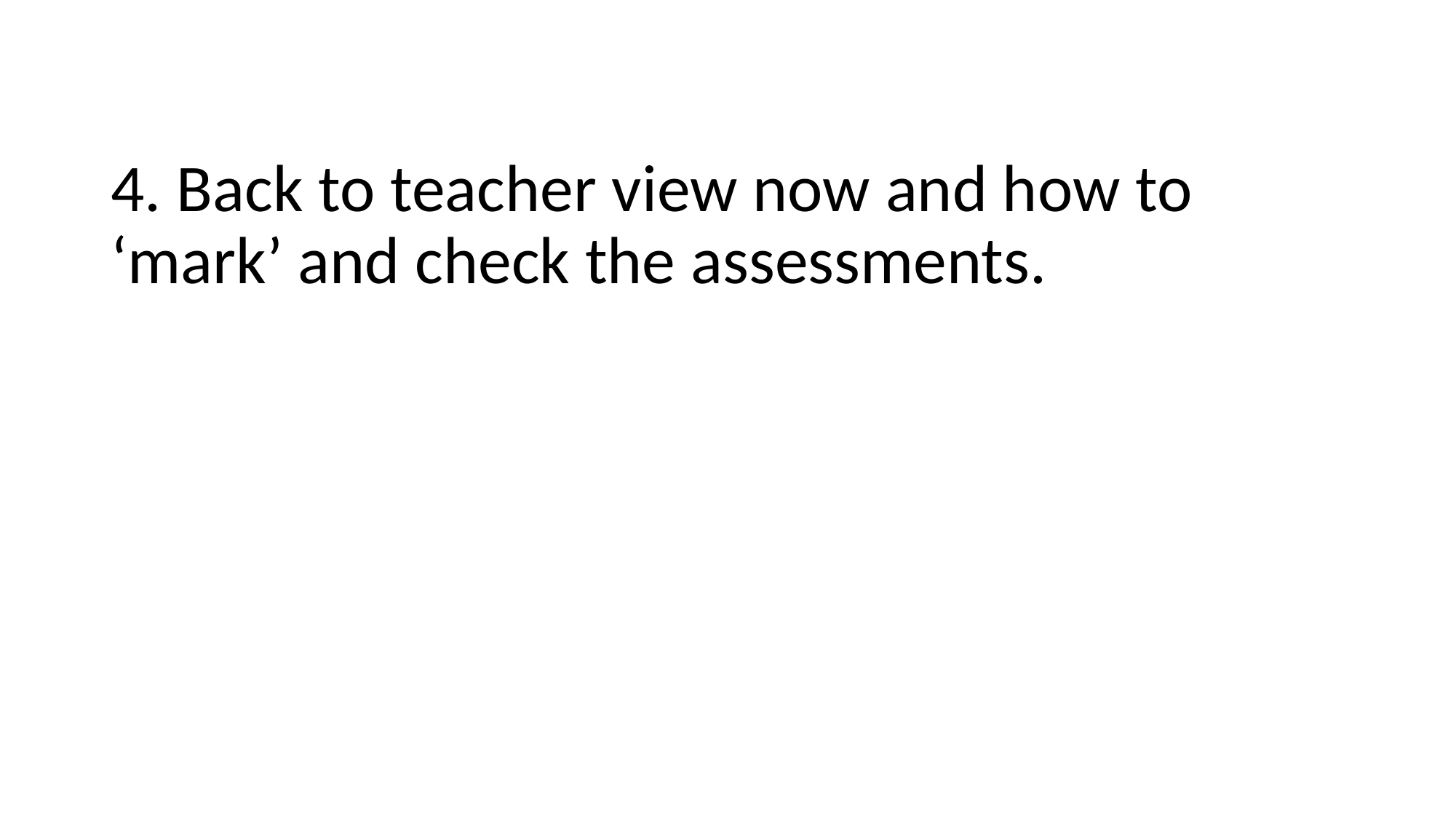

# 4. Back to teacher view now and how to ‘mark’ and check the assessments.